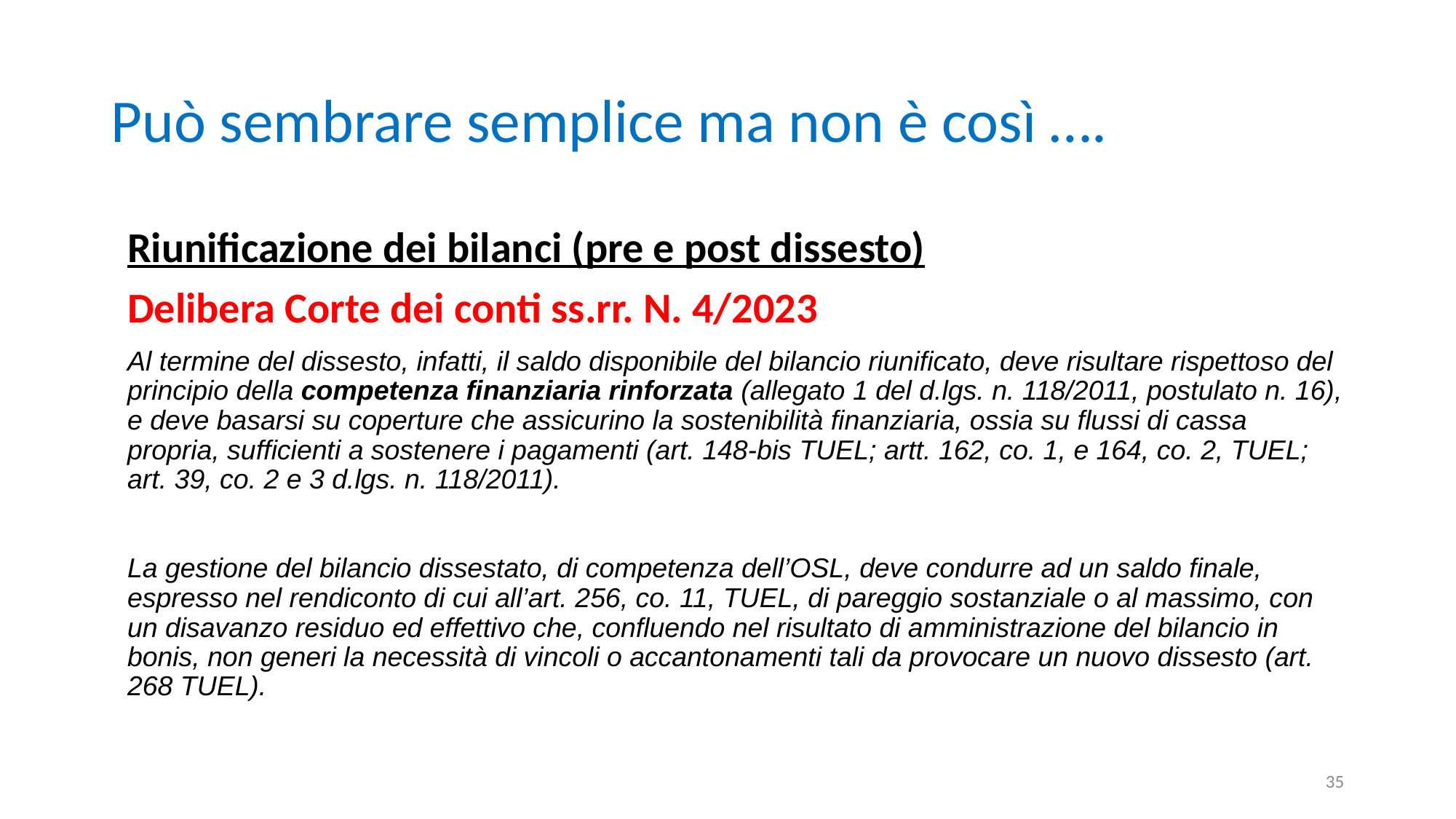

# Può sembrare semplice ma non è così ….
Riunificazione dei bilanci (pre e post dissesto)
Delibera Corte dei conti ss.rr. N. 4/2023
Al termine del dissesto, infatti, il saldo disponibile del bilancio riunificato, deve risultare rispettoso del principio della competenza finanziaria rinforzata (allegato 1 del d.lgs. n. 118/2011, postulato n. 16), e deve basarsi su coperture che assicurino la sostenibilità finanziaria, ossia su flussi di cassa propria, sufficienti a sostenere i pagamenti (art. 148-bis TUEL; artt. 162, co. 1, e 164, co. 2, TUEL; art. 39, co. 2 e 3 d.lgs. n. 118/2011).

La gestione del bilancio dissestato, di competenza dell’OSL, deve condurre ad un saldo finale, espresso nel rendiconto di cui all’art. 256, co. 11, TUEL, di pareggio sostanziale o al massimo, con un disavanzo residuo ed effettivo che, confluendo nel risultato di amministrazione del bilancio in bonis, non generi la necessità di vincoli o accantonamenti tali da provocare un nuovo dissesto (art. 268 TUEL).

35